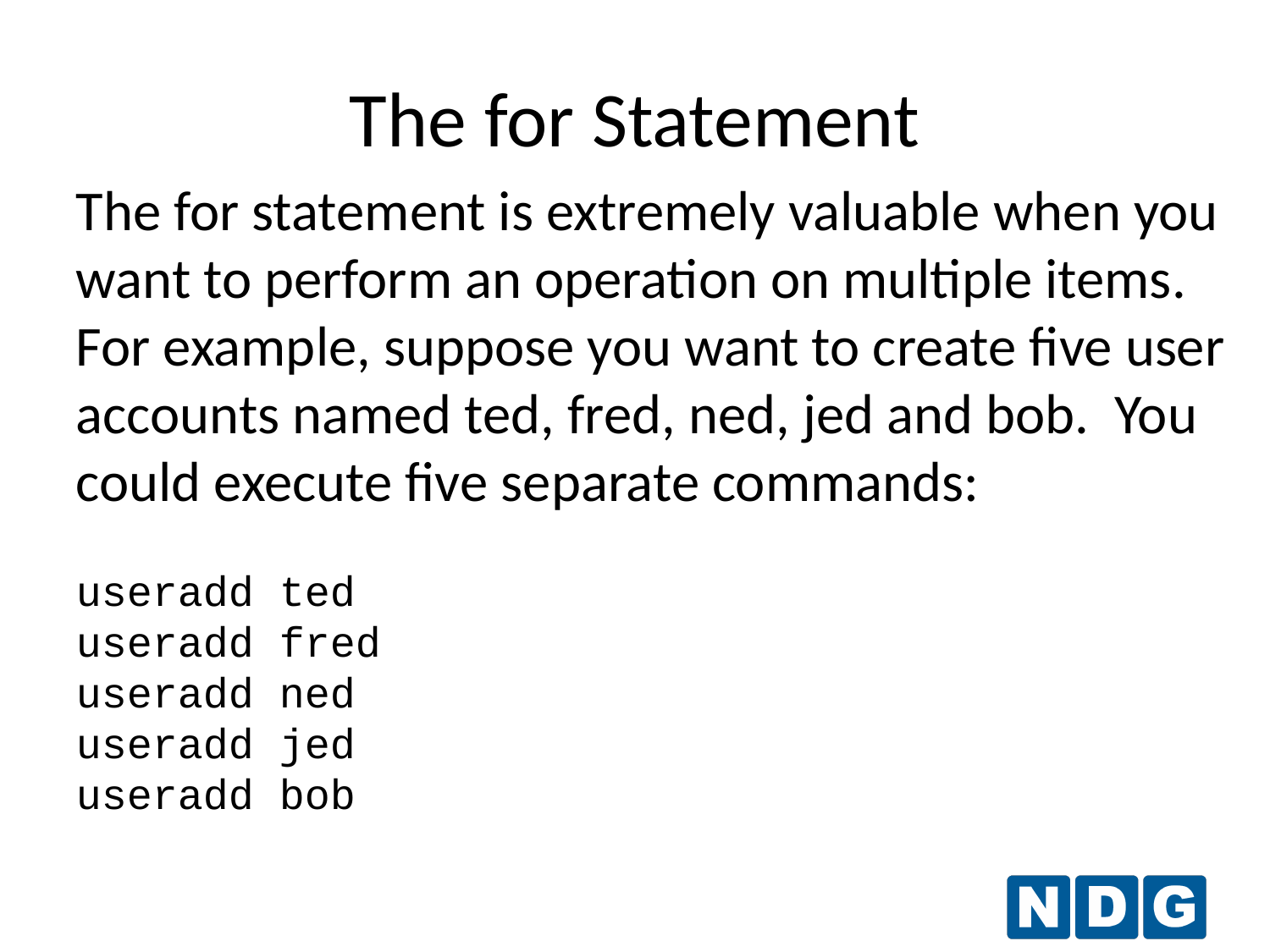

The for Statement
The for statement is extremely valuable when you want to perform an operation on multiple items.  For example, suppose you want to create five user accounts named ted, fred, ned, jed and bob.  You could execute five separate commands:

useradd ted
useradd fred
useradd ned
useradd jed
useradd bob